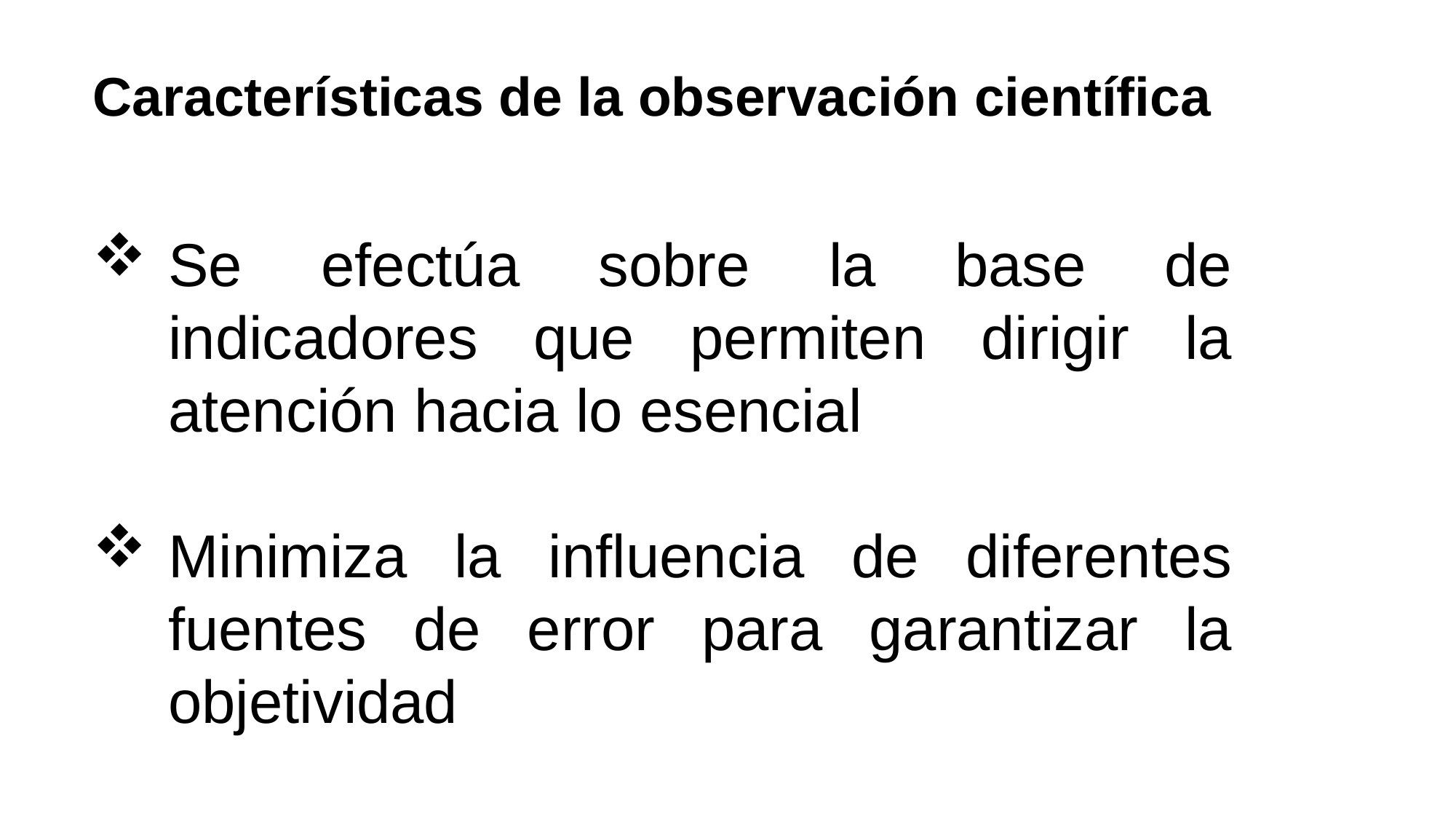

Características de la observación científica
Se efectúa sobre la base de indicadores que permiten dirigir la atención hacia lo esencial

Minimiza la influencia de diferentes fuentes de error para garantizar la objetividad